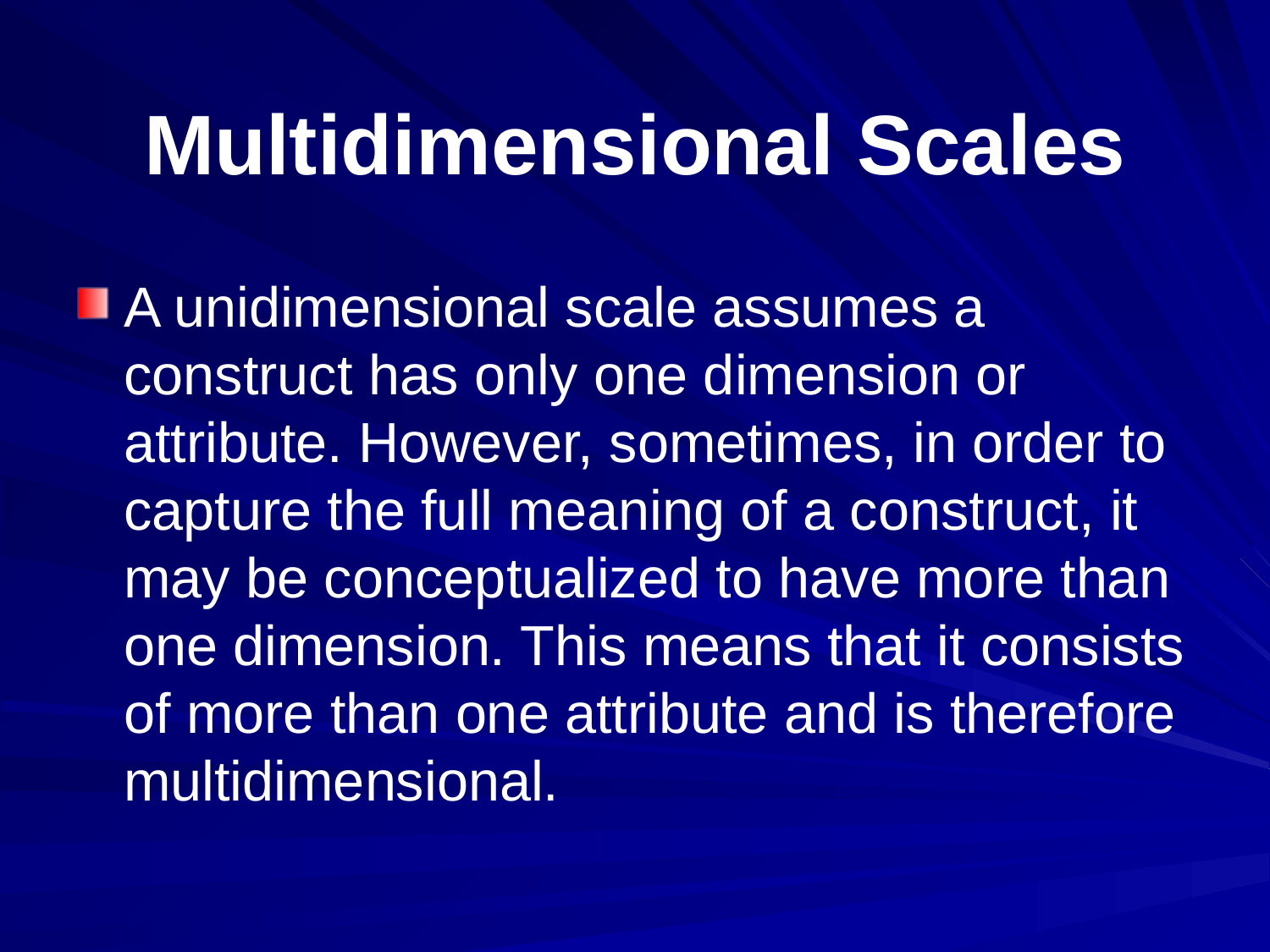

# Multidimensional Scales
A unidimensional scale assumes a construct has only one dimension or attribute. However, sometimes, in order to capture the full meaning of a construct, it may be conceptualized to have more than one dimension. This means that it consists of more than one attribute and is therefore  multidimensional.